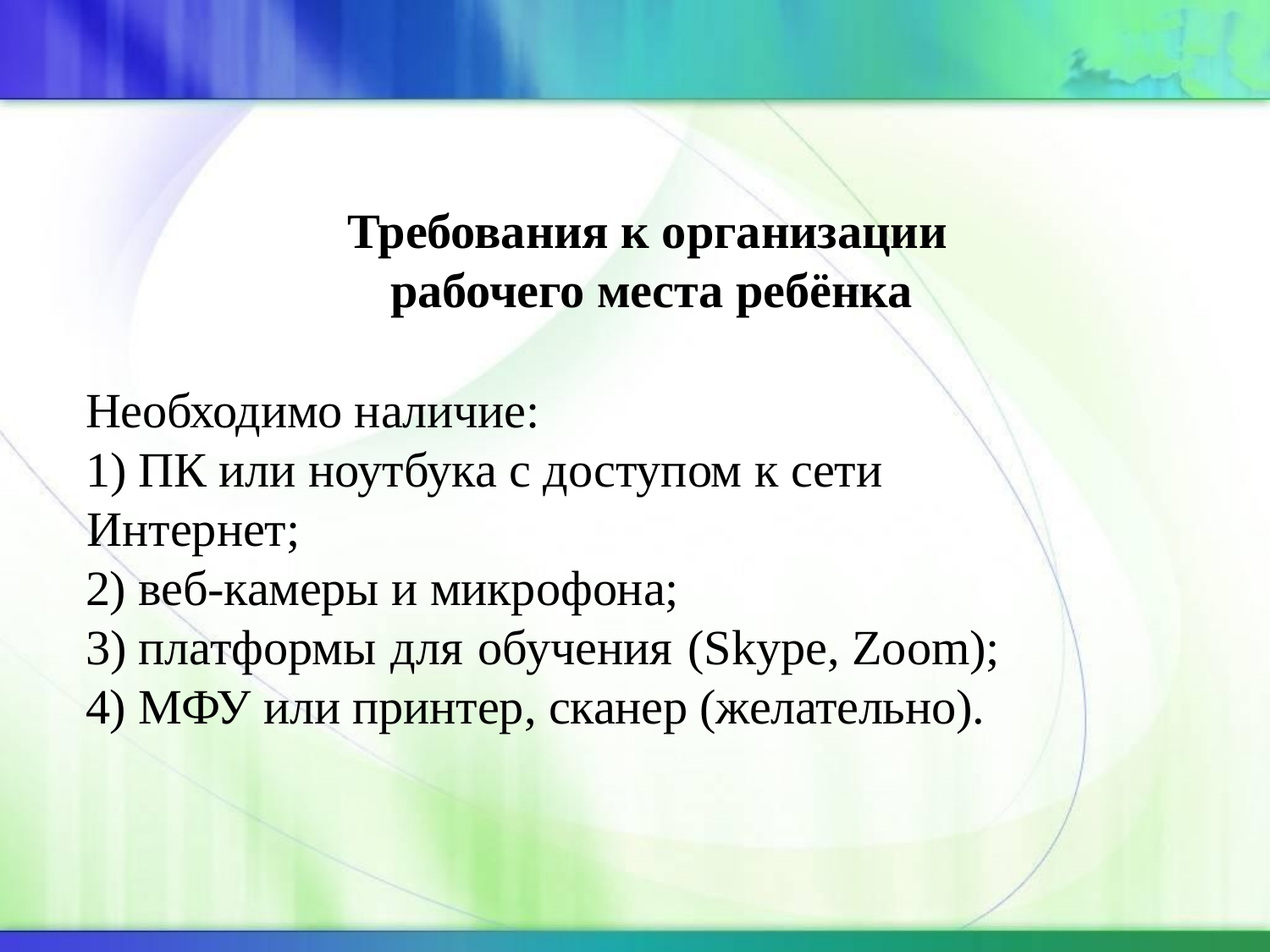

Требования к организации  рабочего места ребёнка

Необходимо наличие:
1) ПК или ноутбука с доступом к сети Интернет;
2) веб-камеры и микрофона;
3) платформы для обучения (Skype, Zoom);
4) МФУ или принтер, сканер (желательно).